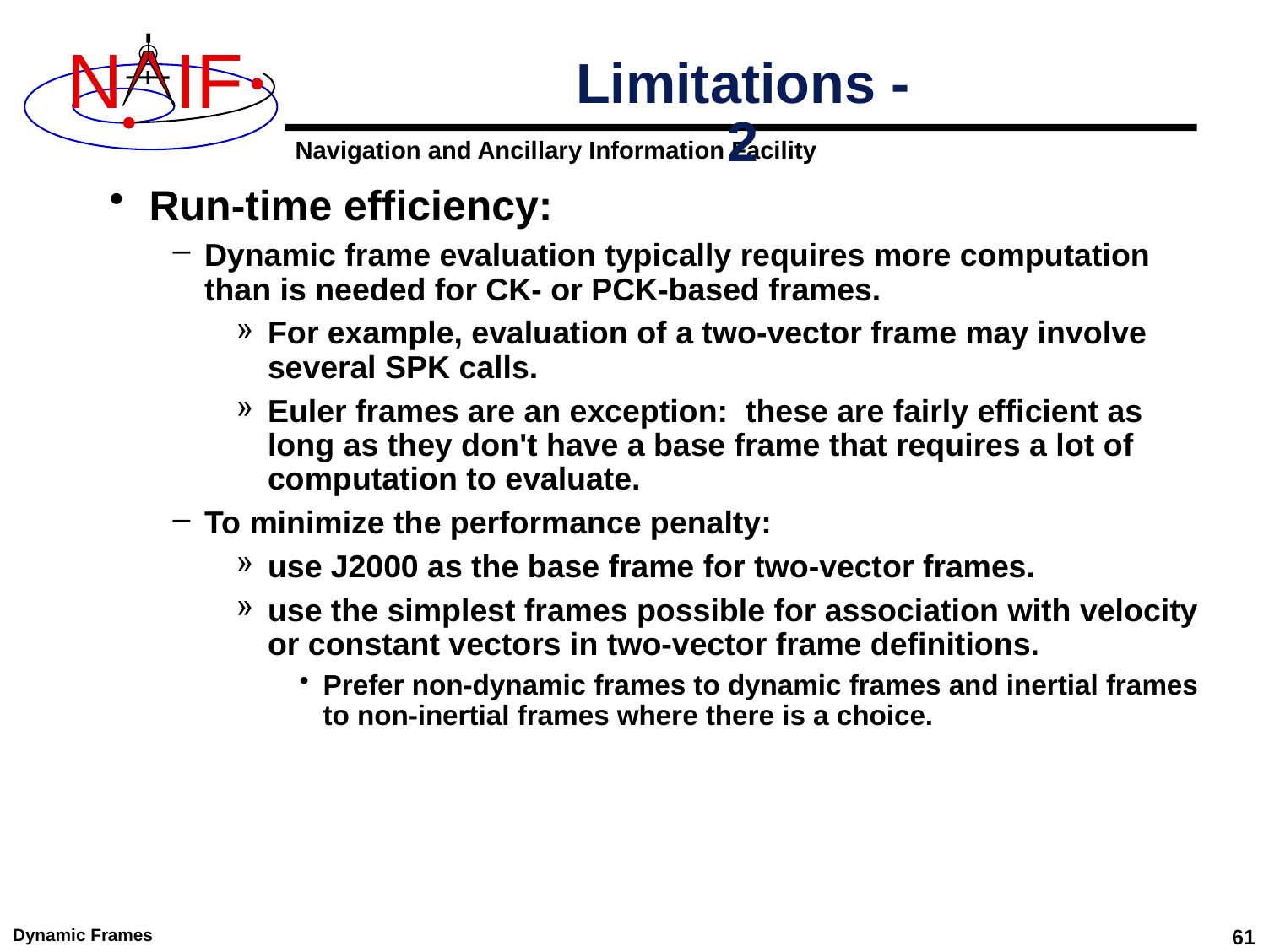

# Limitations - 2
Run-time efficiency:
Dynamic frame evaluation typically requires more computation than is needed for CK- or PCK-based frames.
For example, evaluation of a two-vector frame may involve several SPK calls.
Euler frames are an exception:  these are fairly efficient as long as they don't have a base frame that requires a lot of computation to evaluate.
To minimize the performance penalty:
use J2000 as the base frame for two-vector frames.
use the simplest frames possible for association with velocity or constant vectors in two-vector frame definitions.
Prefer non-dynamic frames to dynamic frames and inertial frames to non-inertial frames where there is a choice.

Dynamic Frames
61